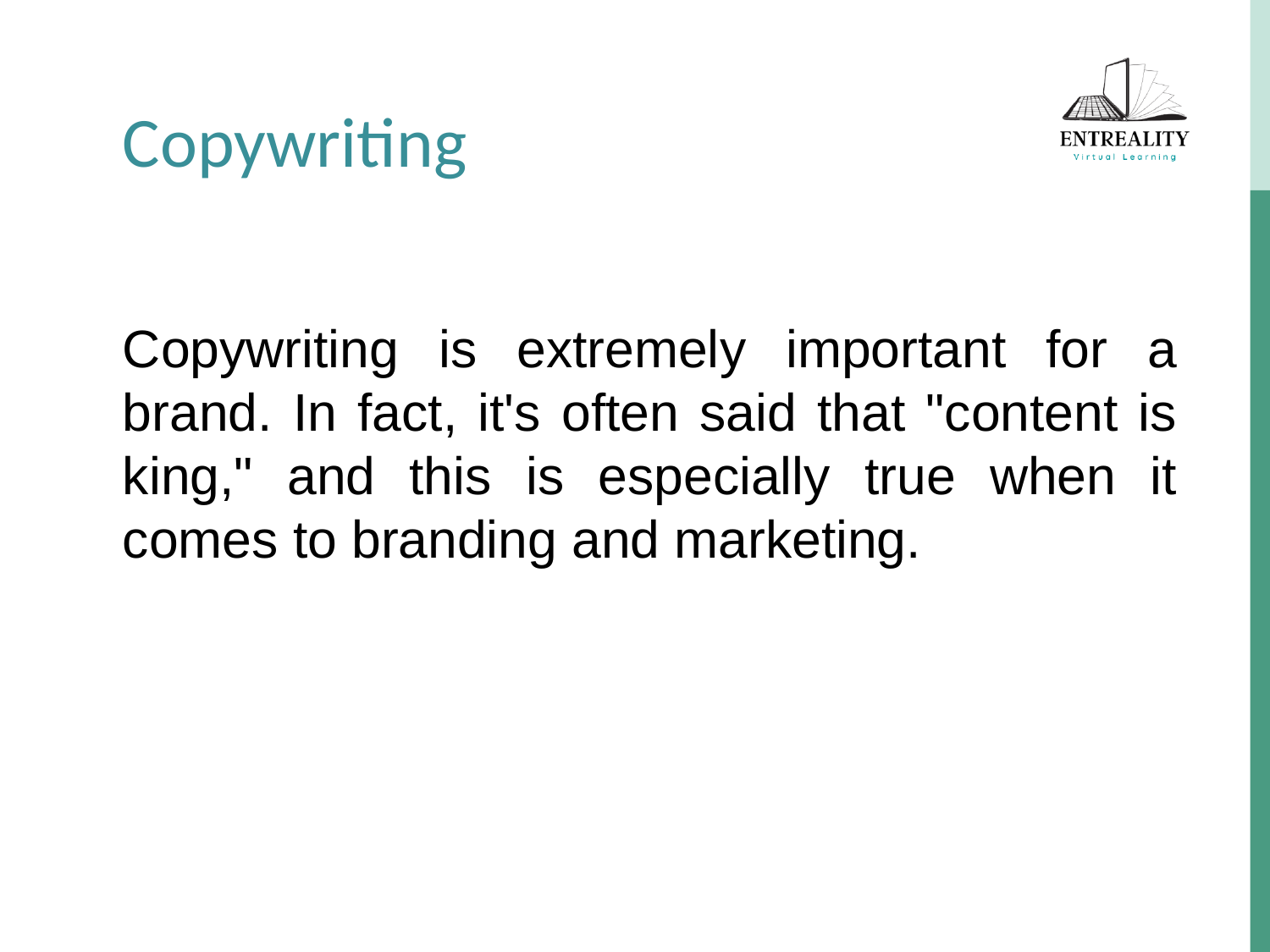

Copywriting
Copywriting is extremely important for a brand. In fact, it's often said that "content is king," and this is especially true when it comes to branding and marketing.